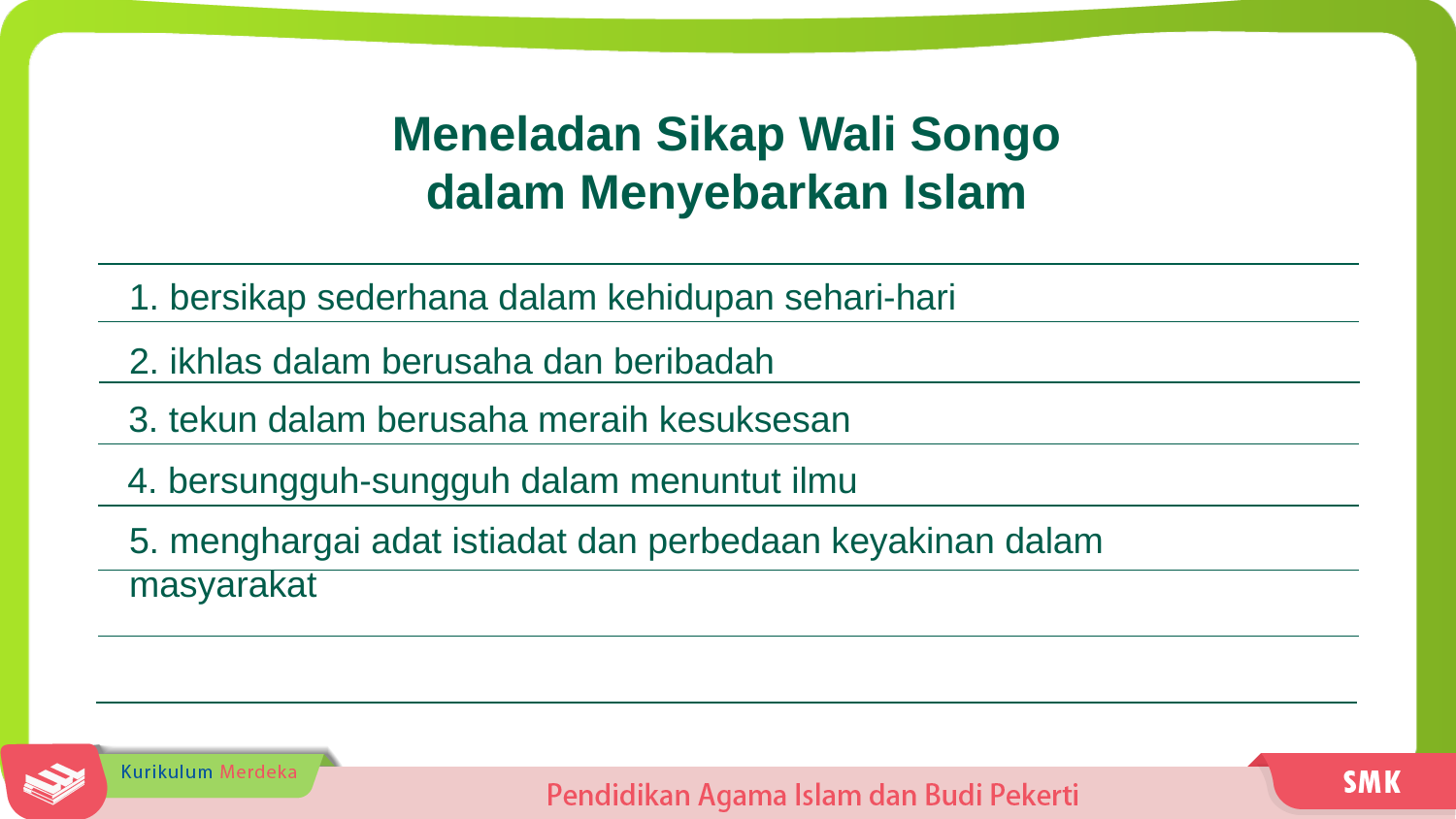

Meneladan Sikap Wali Songo
dalam Menyebarkan Islam
1. bersikap sederhana dalam kehidupan sehari-hari
2. ikhlas dalam berusaha dan beribadah
3. tekun dalam berusaha meraih kesuksesan
4. bersungguh-sungguh dalam menuntut ilmu
5. menghargai adat istiadat dan perbedaan keyakinan dalam masyarakat